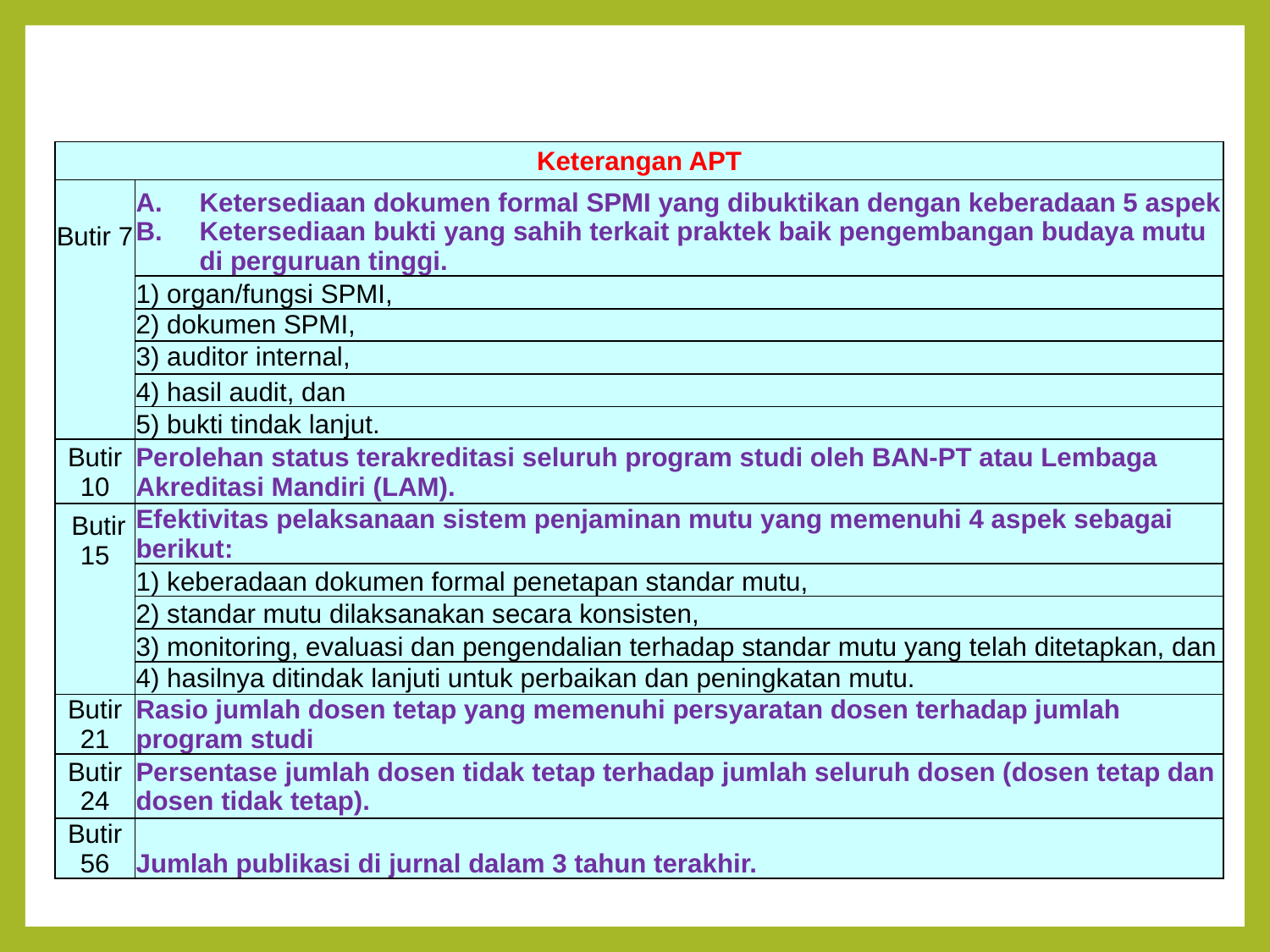

| Keterangan APT |  |
| --- | --- |
| Butir 7 | Ketersediaan dokumen formal SPMI yang dibuktikan dengan keberadaan 5 aspek Ketersediaan bukti yang sahih terkait praktek baik pengembangan budaya mutu di perguruan tinggi. |
|  | 1) organ/fungsi SPMI, |
|  | 2) dokumen SPMI, |
|  | 3) auditor internal, |
|  | 4) hasil audit, dan |
|  | 5) bukti tindak lanjut. |
| Butir 10 | Perolehan status terakreditasi seluruh program studi oleh BAN-PT atau Lembaga Akreditasi Mandiri (LAM). |
| Butir 15 | Efektivitas pelaksanaan sistem penjaminan mutu yang memenuhi 4 aspek sebagai berikut: |
|  | 1) keberadaan dokumen formal penetapan standar mutu, |
|  | 2) standar mutu dilaksanakan secara konsisten, |
|  | 3) monitoring, evaluasi dan pengendalian terhadap standar mutu yang telah ditetapkan, dan |
|  | 4) hasilnya ditindak lanjuti untuk perbaikan dan peningkatan mutu. |
| Butir 21 | Rasio jumlah dosen tetap yang memenuhi persyaratan dosen terhadap jumlah program studi |
| Butir 24 | Persentase jumlah dosen tidak tetap terhadap jumlah seluruh dosen (dosen tetap dan dosen tidak tetap). |
| Butir 56 | Jumlah publikasi di jurnal dalam 3 tahun terakhir. |